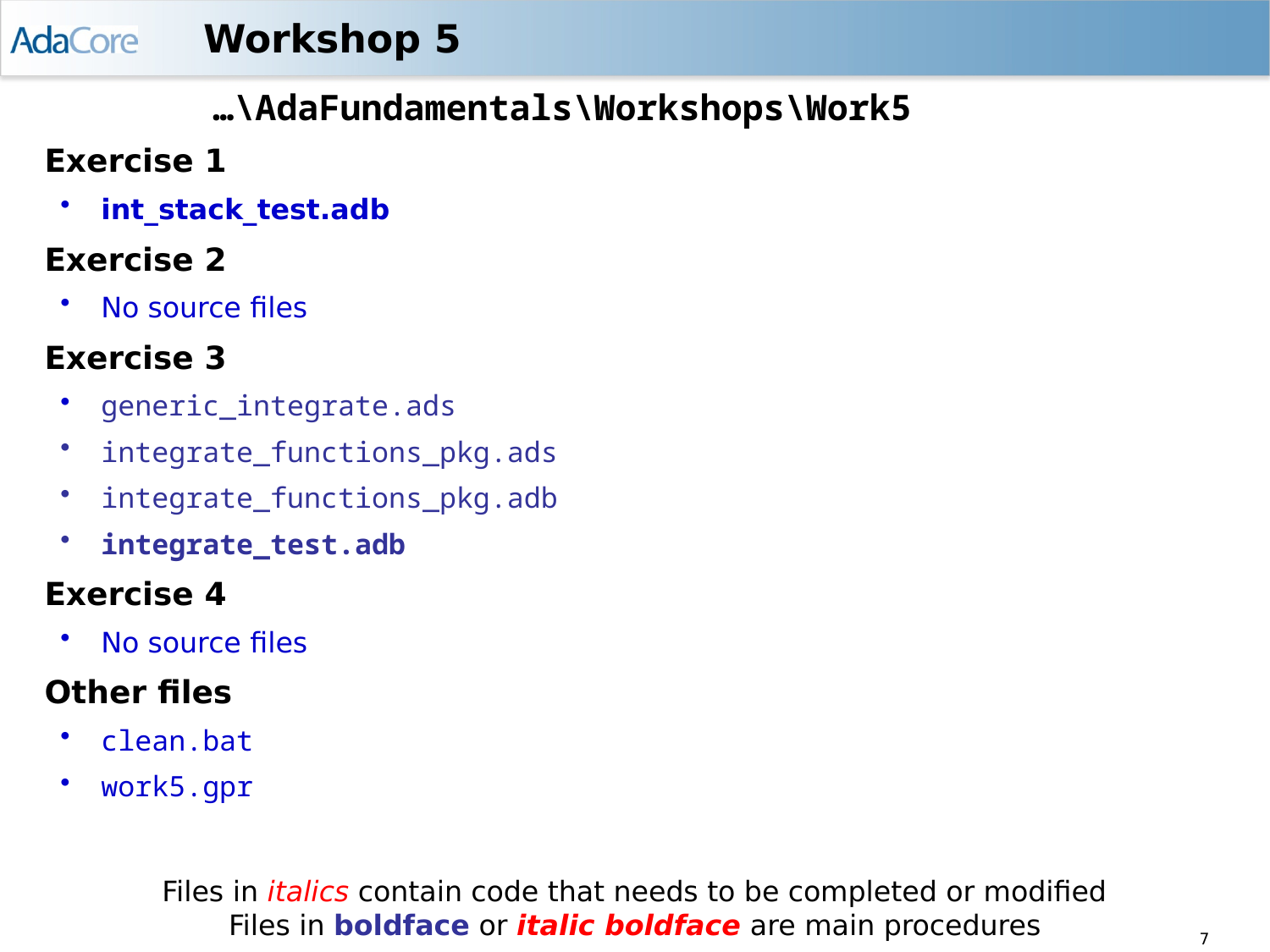

# Workshop 5
…\AdaFundamentals\Workshops\Work5
Exercise 1
 int_stack_test.adb
Exercise 2
 No source files
Exercise 3
 generic_integrate.ads
 integrate_functions_pkg.ads
 integrate_functions_pkg.adb
 integrate_test.adb
Exercise 4
 No source files
Other files
 clean.bat
 work5.gpr

Files in italics contain code that needs to be completed or modified
Files in boldface or italic boldface are main procedures